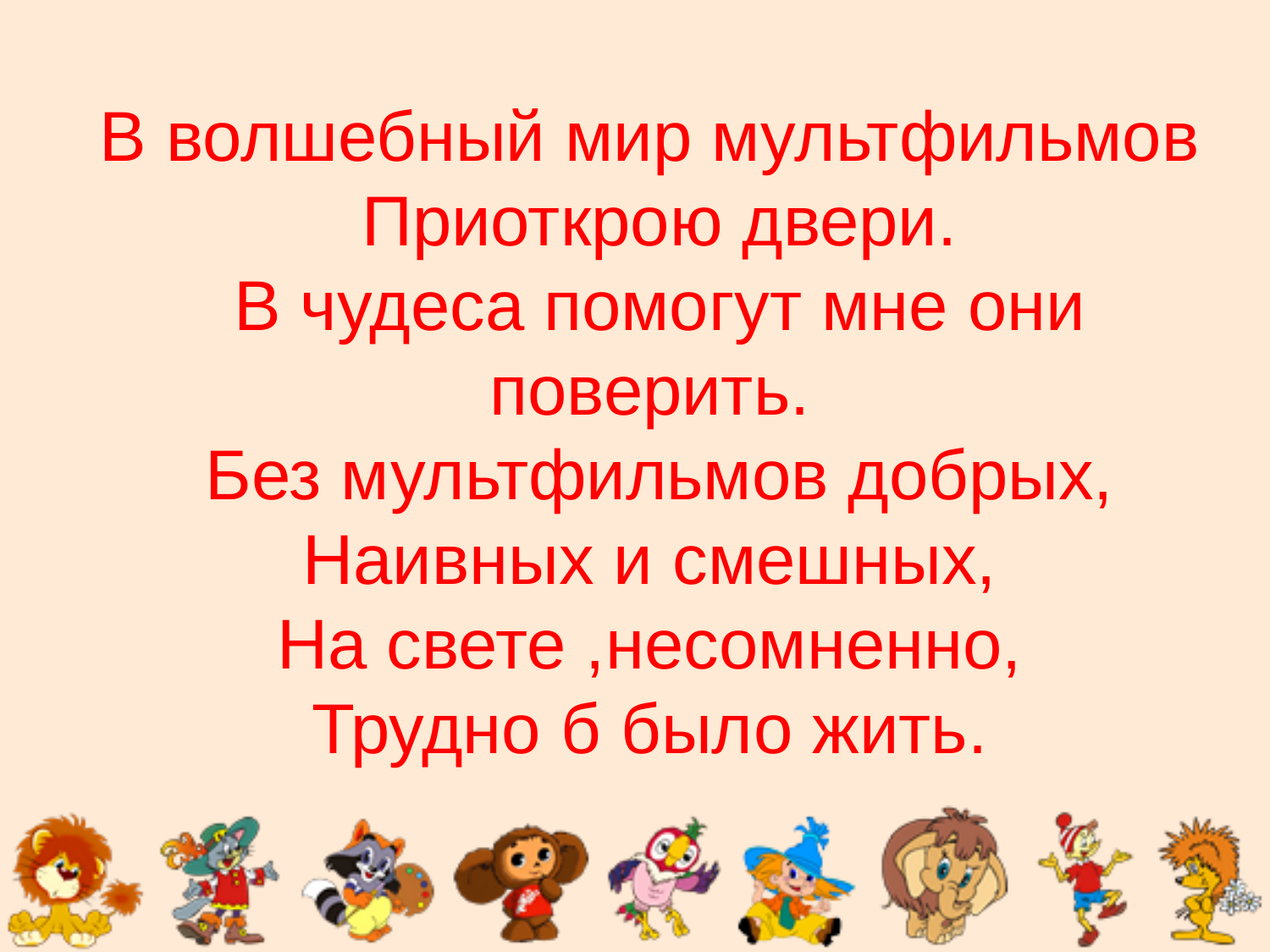

В волшебный мир мультфильмов
 Приоткрою двери.
 В чудеса помогут мне они поверить.
 Без мультфильмов добрых, Наивных и смешных,
 На свете ,несомненно,
Трудно б было жить.